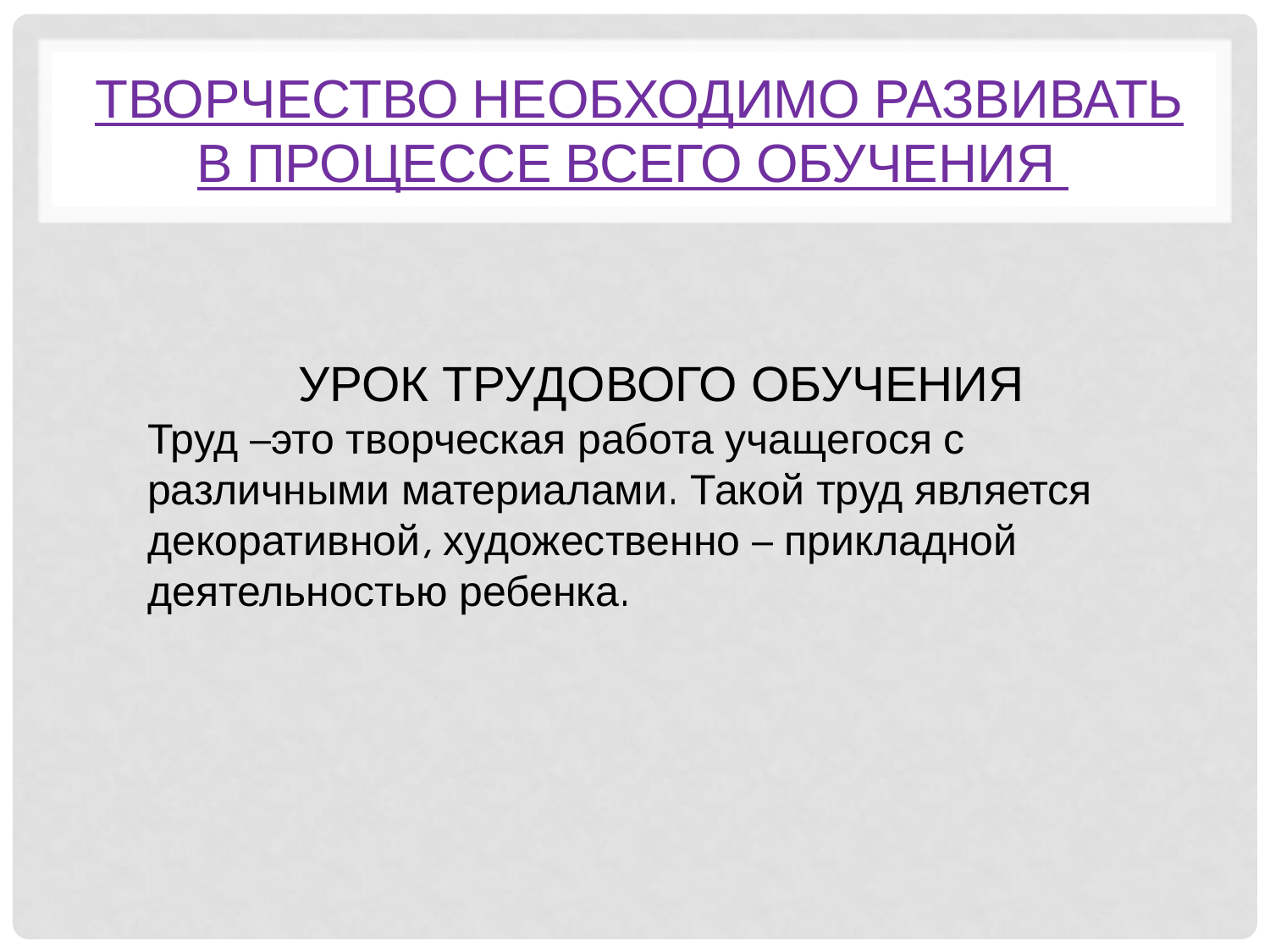

# Творчество необходимо развивать в процессе всего обучения
             УРОК ТРУДОВОГО ОБУЧЕНИЯ
Труд –это творческая работа учащегося с различными материалами. Такой труд является декоративной, художественно – прикладной деятельностью ребенка.